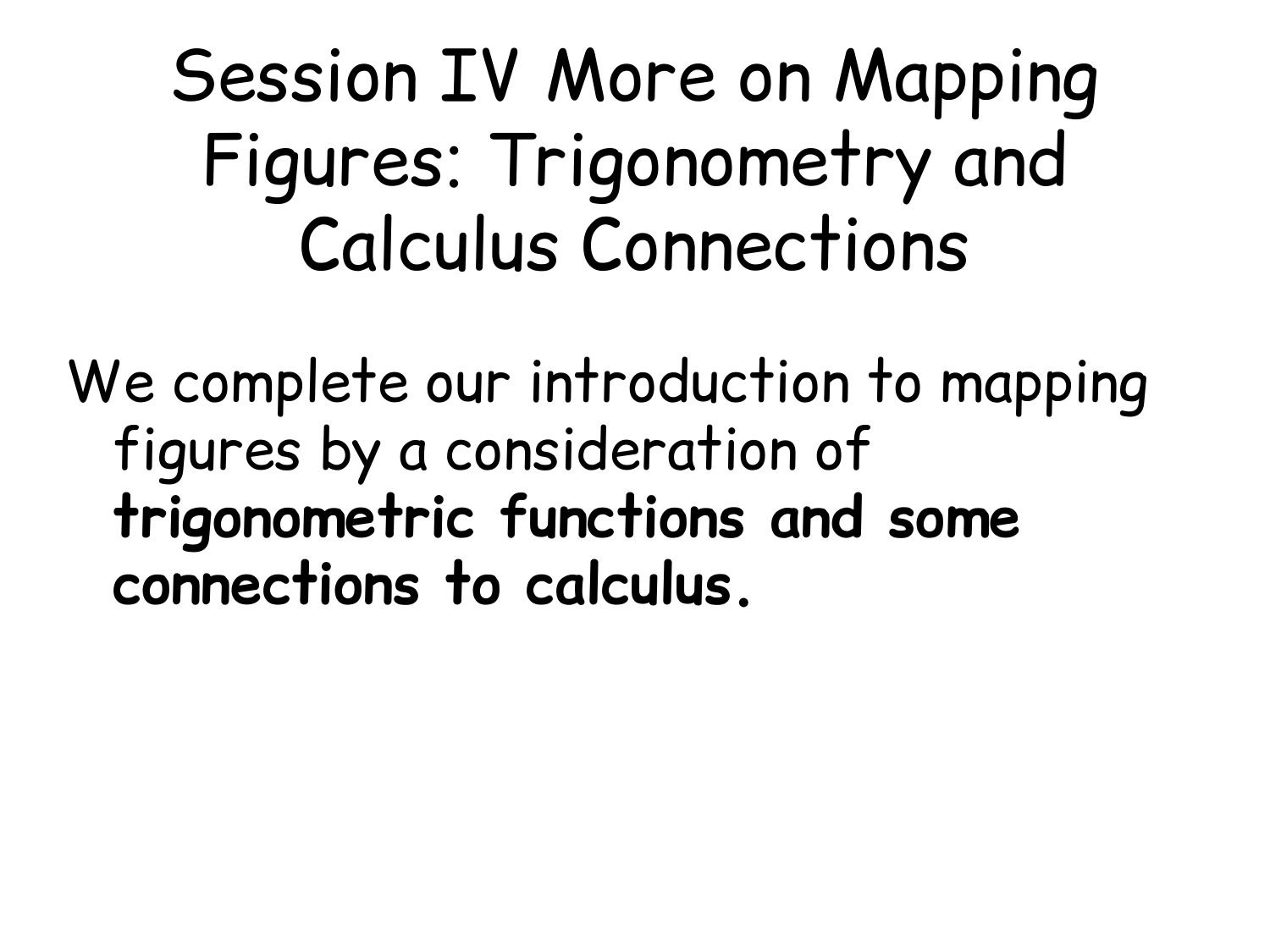

Session IV More on Mapping Figures: Trigonometry and Calculus Connections
We complete our introduction to mapping figures by a consideration of trigonometric functions and some connections to calculus.